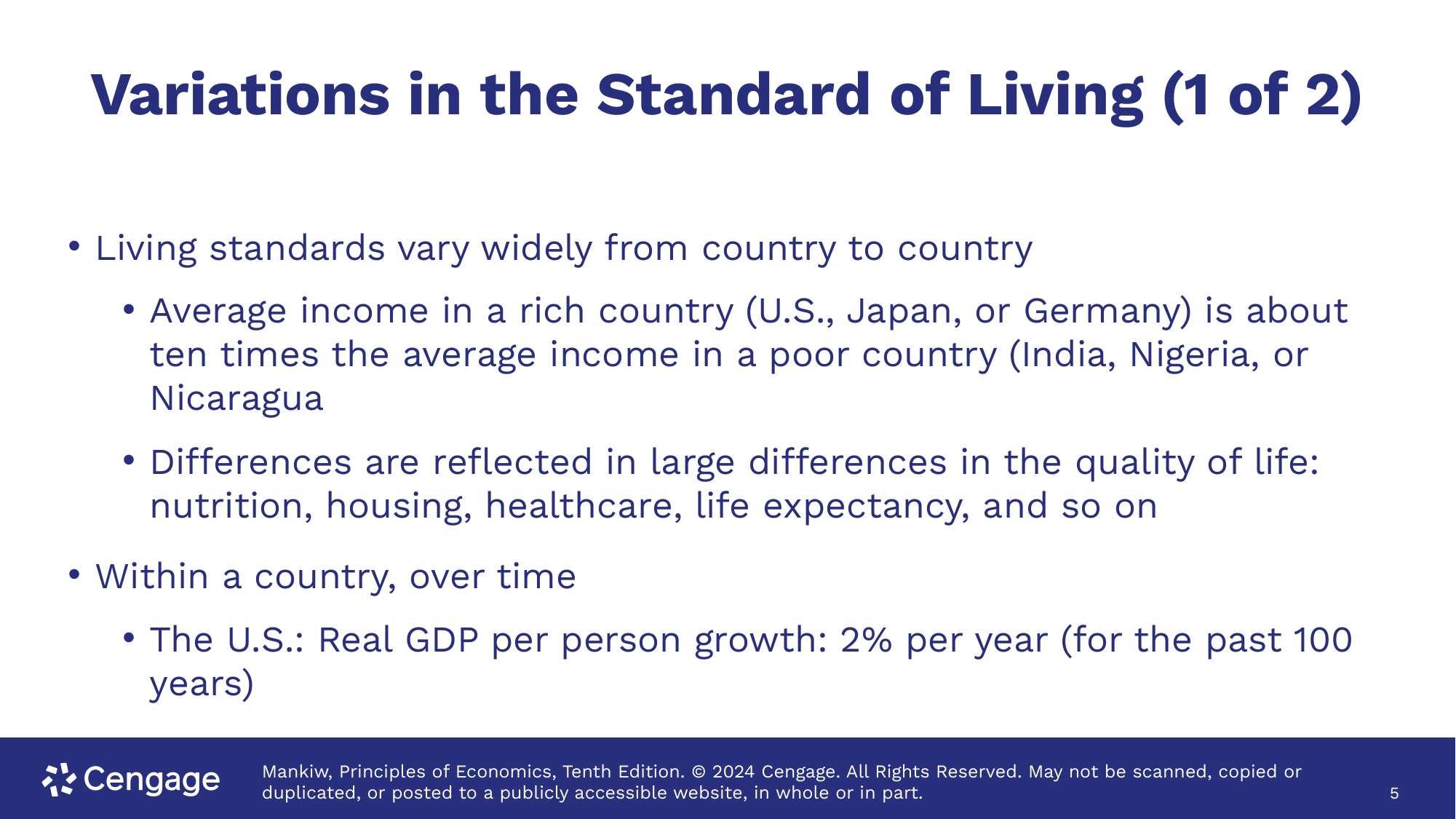

# Variations in the Standard of Living (1 of 2)
Living standards vary widely from country to country
Average income in a rich country (U.S., Japan, or Germany) is about ten times the average income in a poor country (India, Nigeria, or Nicaragua
Differences are reflected in large differences in the quality of life: nutrition, housing, healthcare, life expectancy, and so on
Within a country, over time
The U.S.: Real GDP per person growth: 2% per year (for the past 100 years)